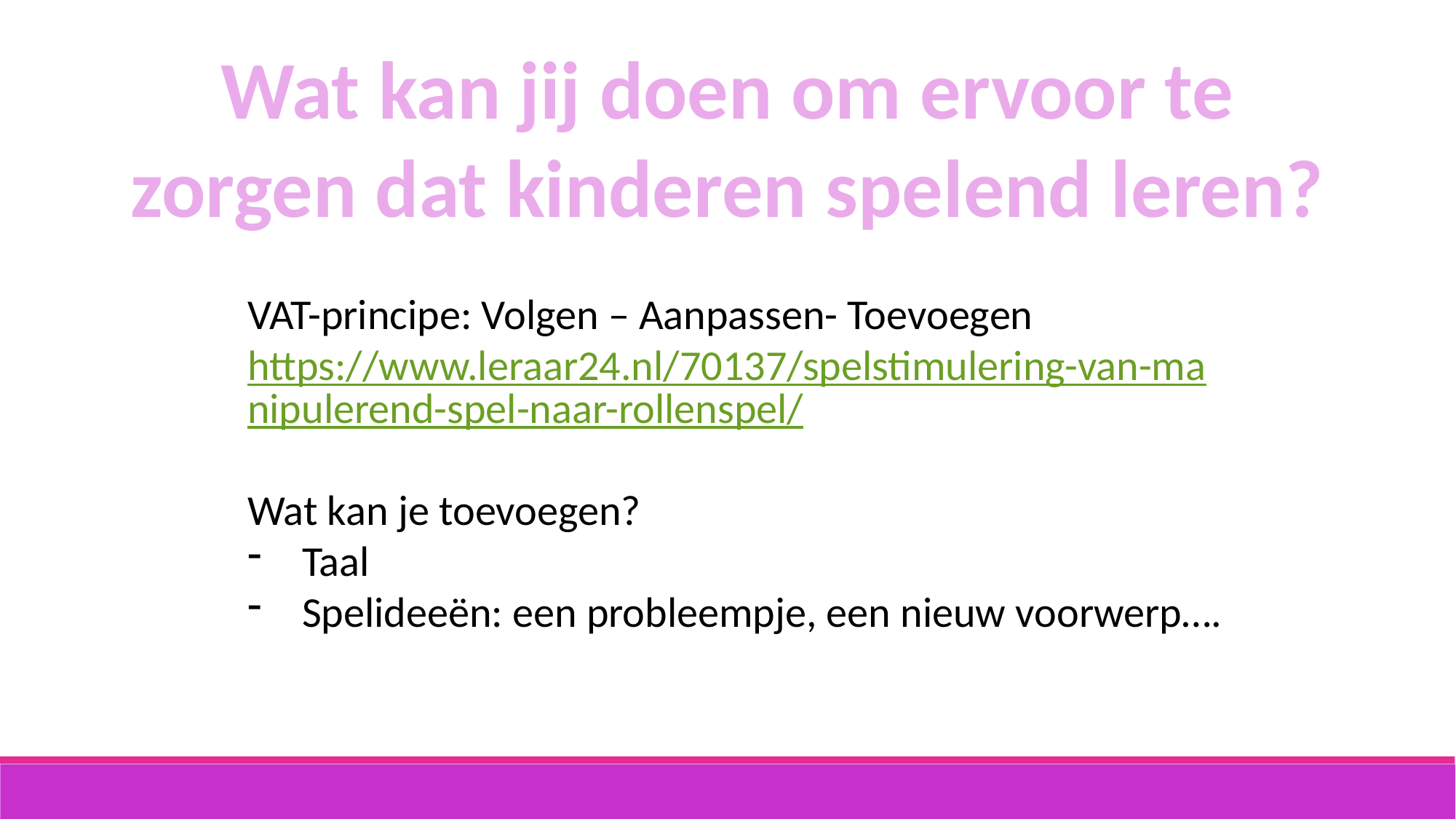

Wat kan jij doen om ervoor te
zorgen dat kinderen spelend leren?
VAT-principe: Volgen – Aanpassen- Toevoegen
https://www.leraar24.nl/70137/spelstimulering-van-manipulerend-spel-naar-rollenspel/

Wat kan je toevoegen?
Taal
Spelideeën: een probleempje, een nieuw voorwerp….